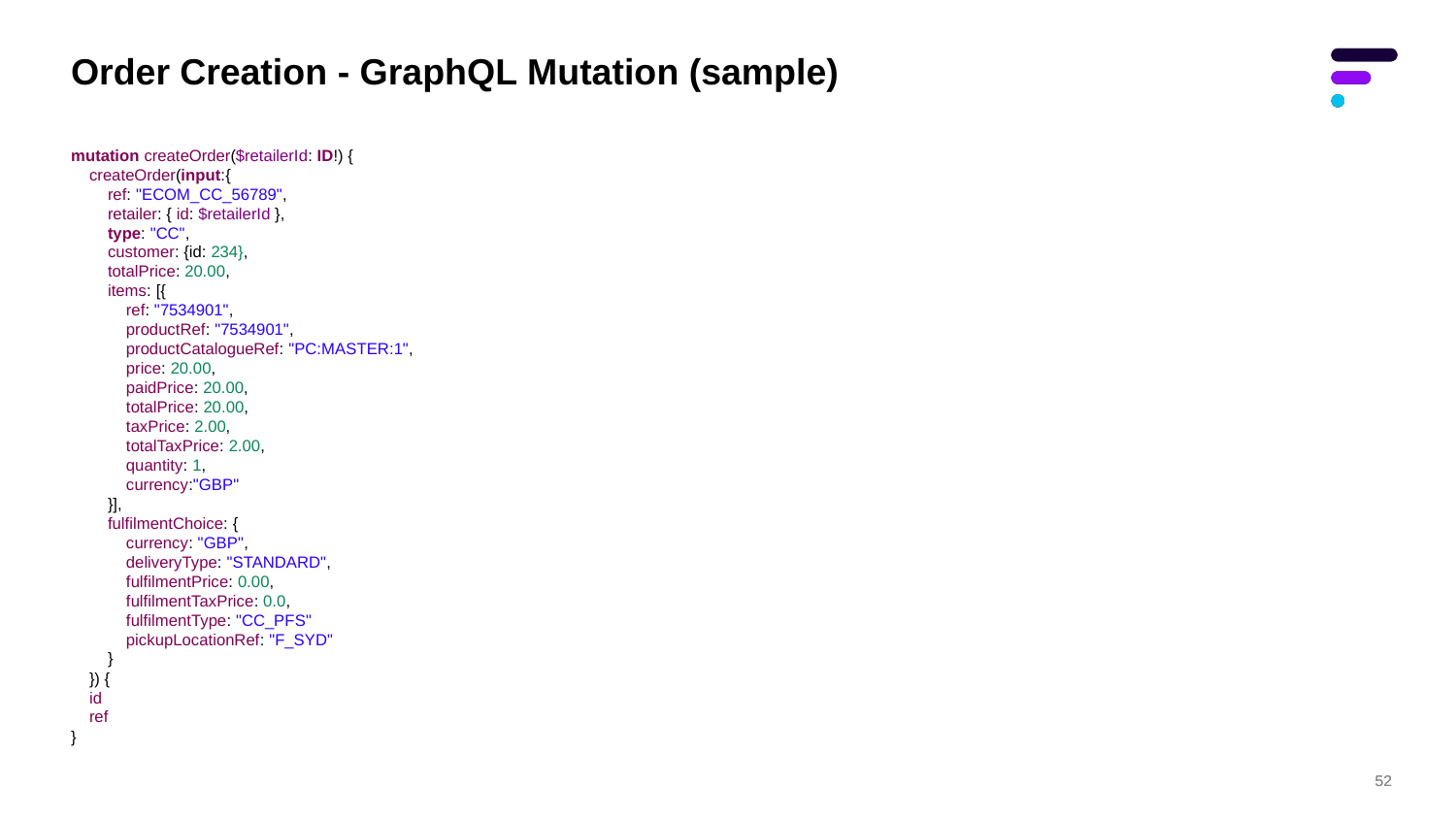

# Order Creation - GraphQL Mutation (sample)
mutation createOrder($retailerId: ID!) {
    createOrder(input:{
        ref: "ECOM_CC_56789",
        retailer: { id: $retailerId },
        type: "CC",
        customer: {id: 234},
        totalPrice: 20.00,
        items: [{
            ref: "7534901",
            productRef: "7534901",
            productCatalogueRef: "PC:MASTER:1",
            price: 20.00,
            paidPrice: 20.00,
            totalPrice: 20.00,
            taxPrice: 2.00,
            totalTaxPrice: 2.00,
            quantity: 1,
            currency:"GBP"
        }],
        fulfilmentChoice: {
            currency: "GBP",
            deliveryType: "STANDARD",
            fulfilmentPrice: 0.00,
            fulfilmentTaxPrice: 0.0,
            fulfilmentType: "CC_PFS"
            pickupLocationRef: "F_SYD"
        }
    }) {
    id
    ref
}